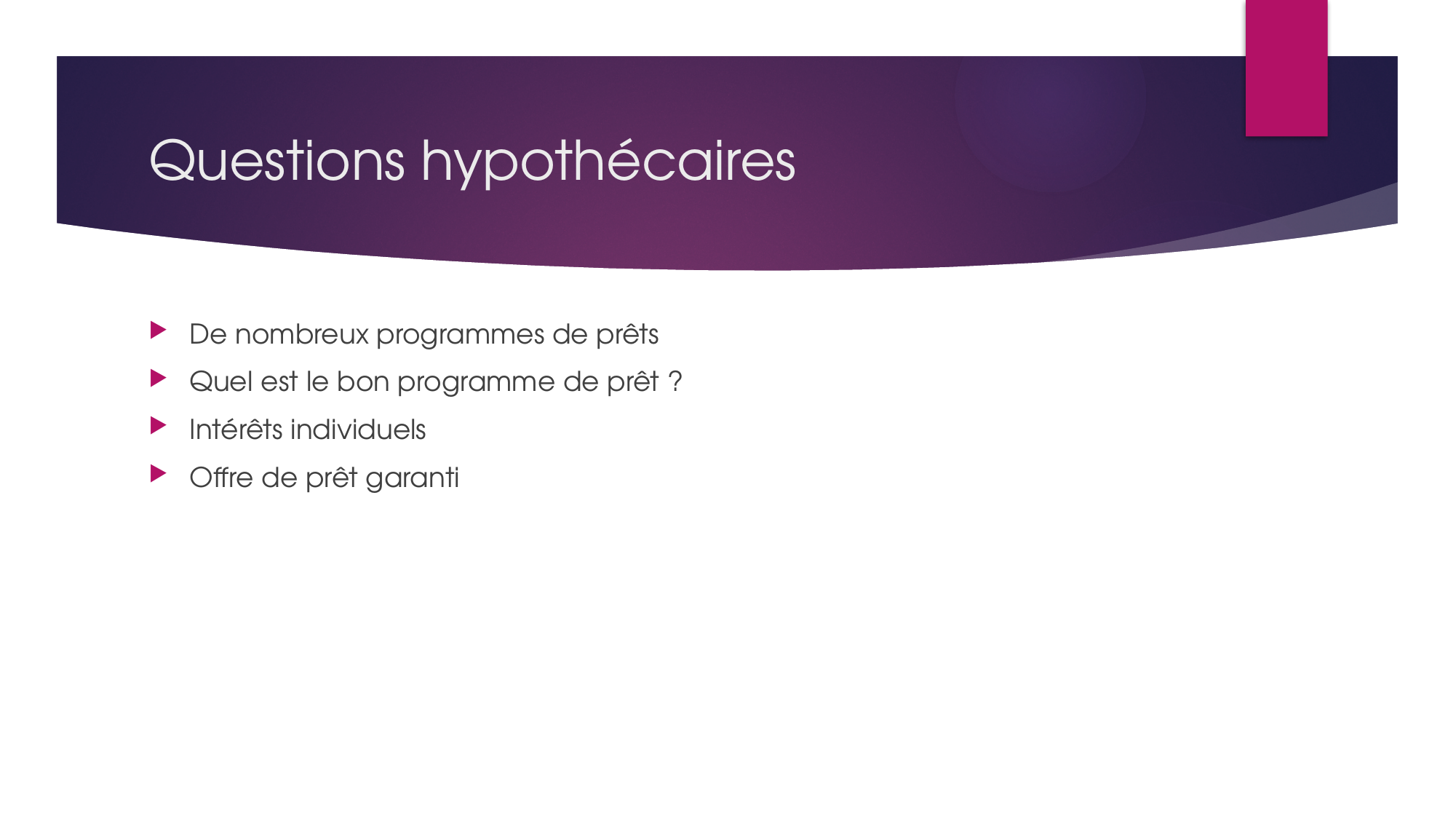

# Questions hypothécaires
De nombreux programmes de prêts
Quel est le bon programme de prêt ?
Intérêts individuels
Offre de prêt garanti